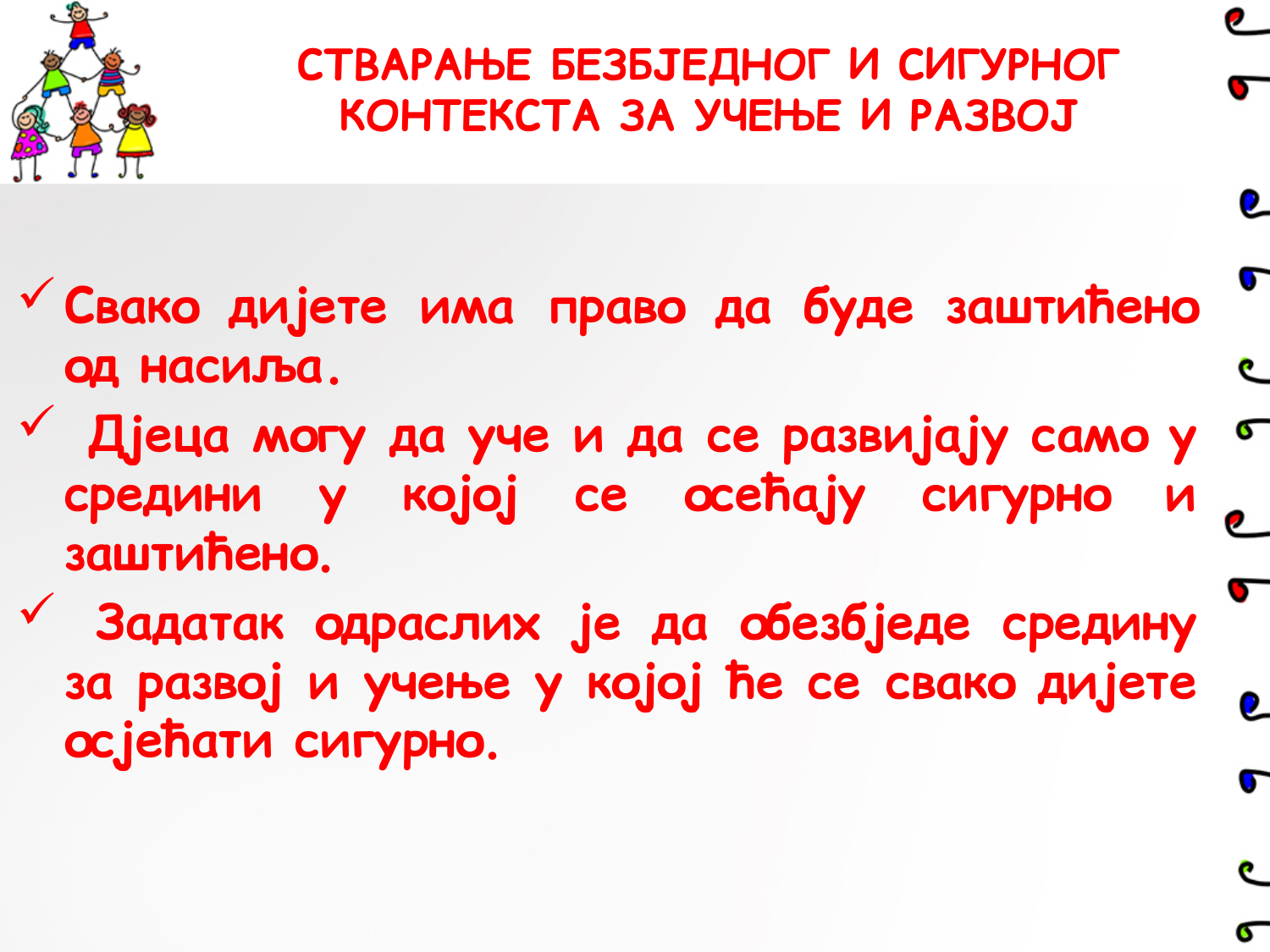

# СТВАРАЊЕ БЕЗБЈЕДНОГ И СИГУРНОГ КОНТЕКСТА ЗА УЧЕЊЕ И РАЗВОЈ
Свако дијете има право да буде заштићено од насиља.
 Дјеца могу да уче и да се развијају само у средини у којој се осећају сигурно и заштићено.
 Задатак одраслих је да обезбједе средину за развој и учење у којој ће се свако дијете осјећати сигурно.